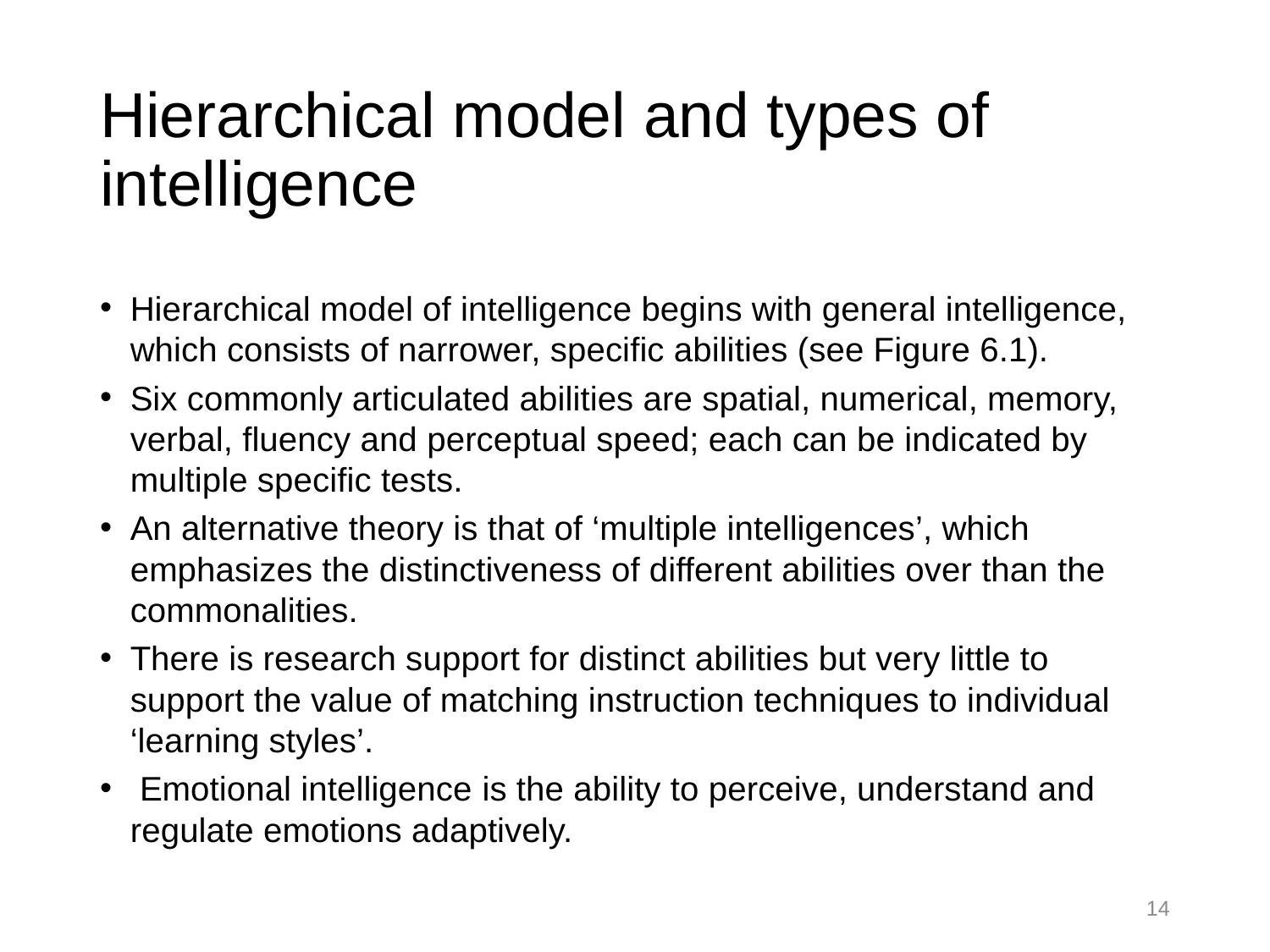

# Hierarchical model and types of intelligence
Hierarchical model of intelligence begins with general intelligence, which consists of narrower, specific abilities (see Figure 6.1).
Six commonly articulated abilities are spatial, numerical, memory, verbal, fluency and perceptual speed; each can be indicated by multiple specific tests.
An alternative theory is that of ‘multiple intelligences’, which emphasizes the distinctiveness of different abilities over than the commonalities.
There is research support for distinct abilities but very little to support the value of matching instruction techniques to individual ‘learning styles’.
 Emotional intelligence is the ability to perceive, understand and regulate emotions adaptively.
14